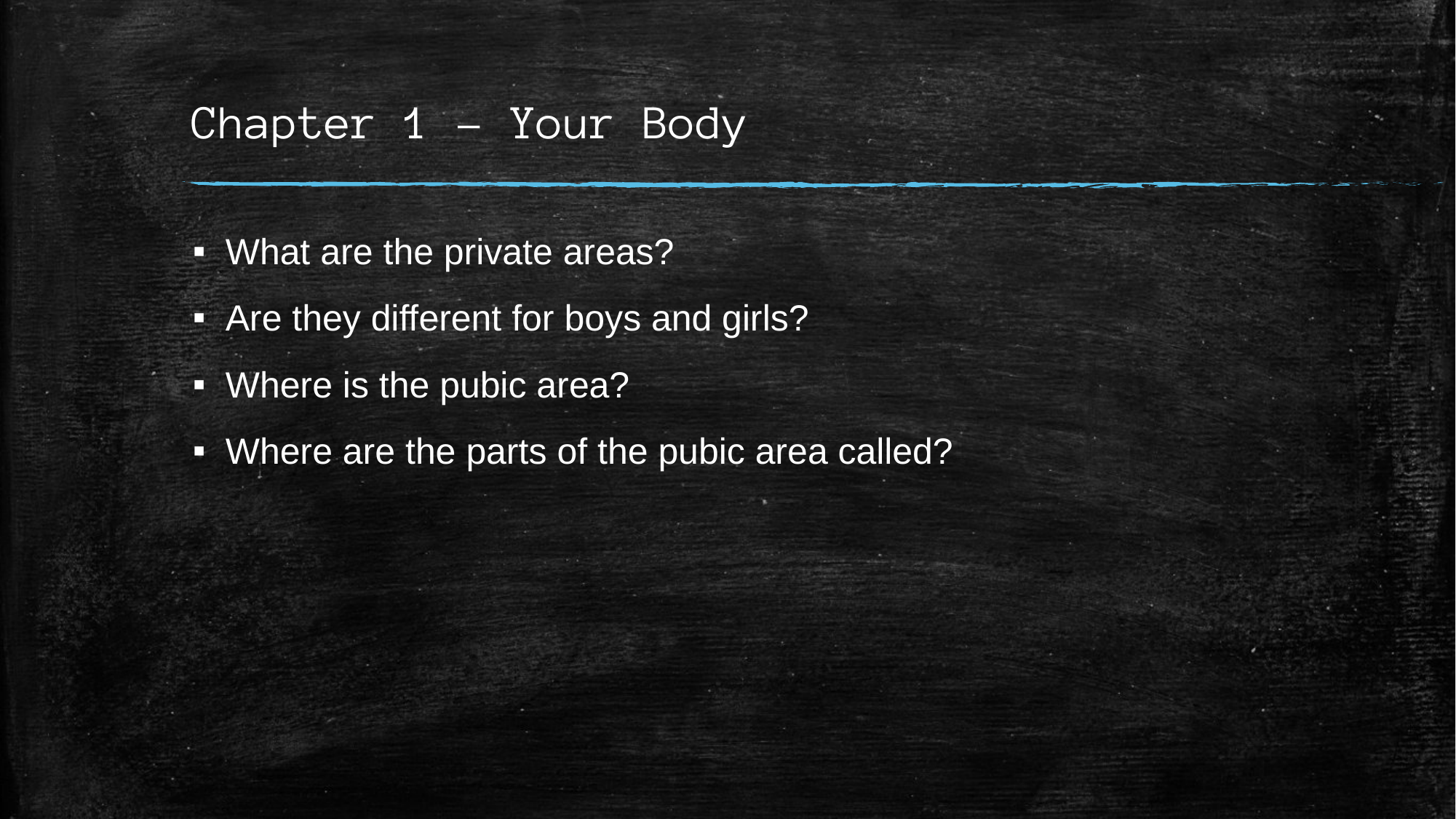

# Chapter 1 – Your Body
What are the private areas?
Are they different for boys and girls?
Where is the pubic area?
Where are the parts of the pubic area called?